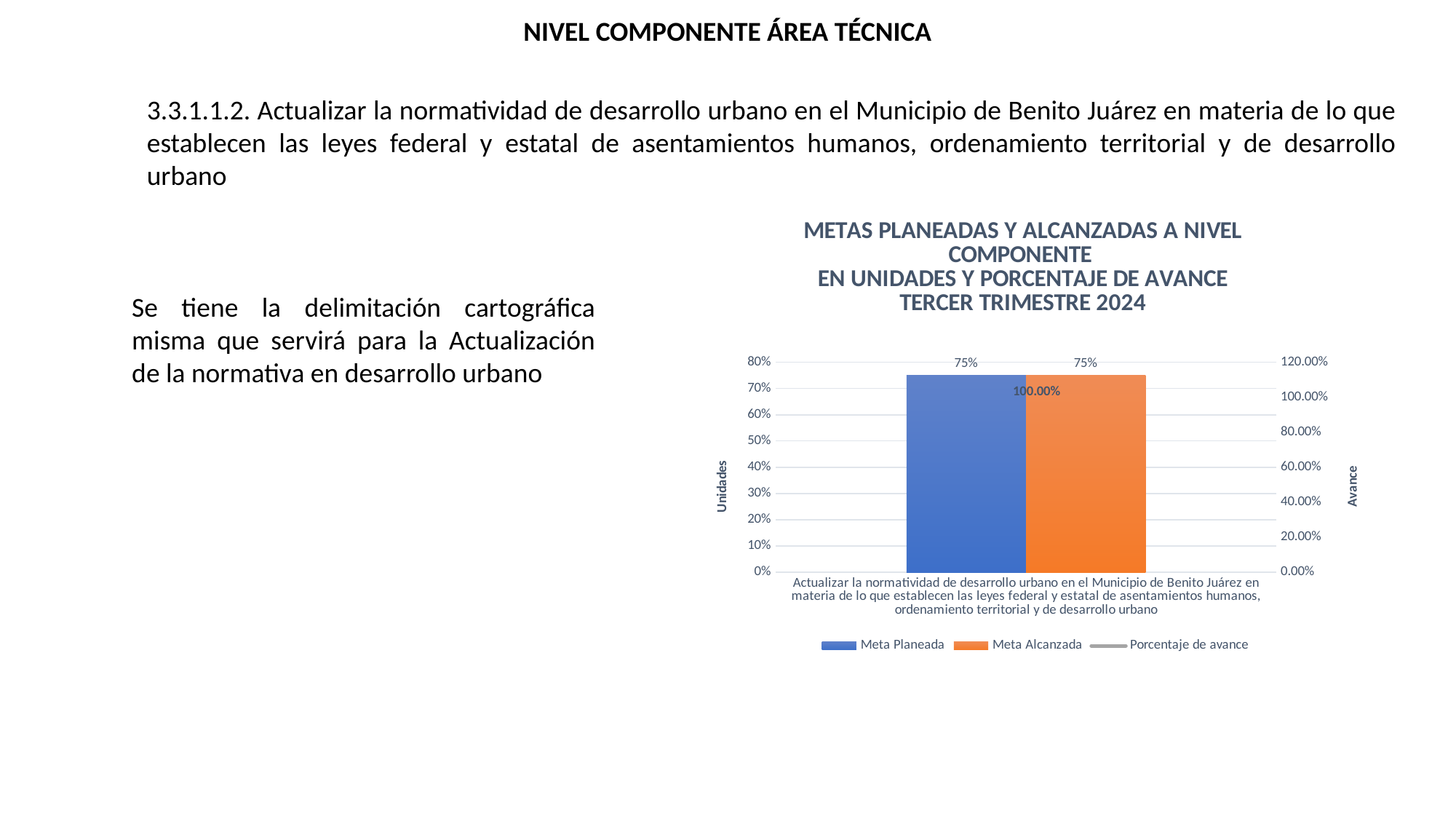

NIVEL COMPONENTE ÁREA TÉCNICA
3.3.1.1.2. Actualizar la normatividad de desarrollo urbano en el Municipio de Benito Juárez en materia de lo que establecen las leyes federal y estatal de asentamientos humanos, ordenamiento territorial y de desarrollo urbano

### Chart: METAS PLANEADAS Y ALCANZADAS A NIVEL COMPONENTE
EN UNIDADES Y PORCENTAJE DE AVANCE
TERCER TRIMESTRE 2024

| Category | Meta Planeada | Meta Alcanzada |  |
|---|---|---|---|
| Actualizar la normatividad de desarrollo urbano en el Municipio de Benito Juárez en materia de lo que establecen las leyes federal y estatal de asentamientos humanos, ordenamiento territorial y de desarrollo urbano | 0.75 | 0.75 | 1.0 |
Se tiene la delimitación cartográfica misma que servirá para la Actualización de la normativa en desarrollo urbano